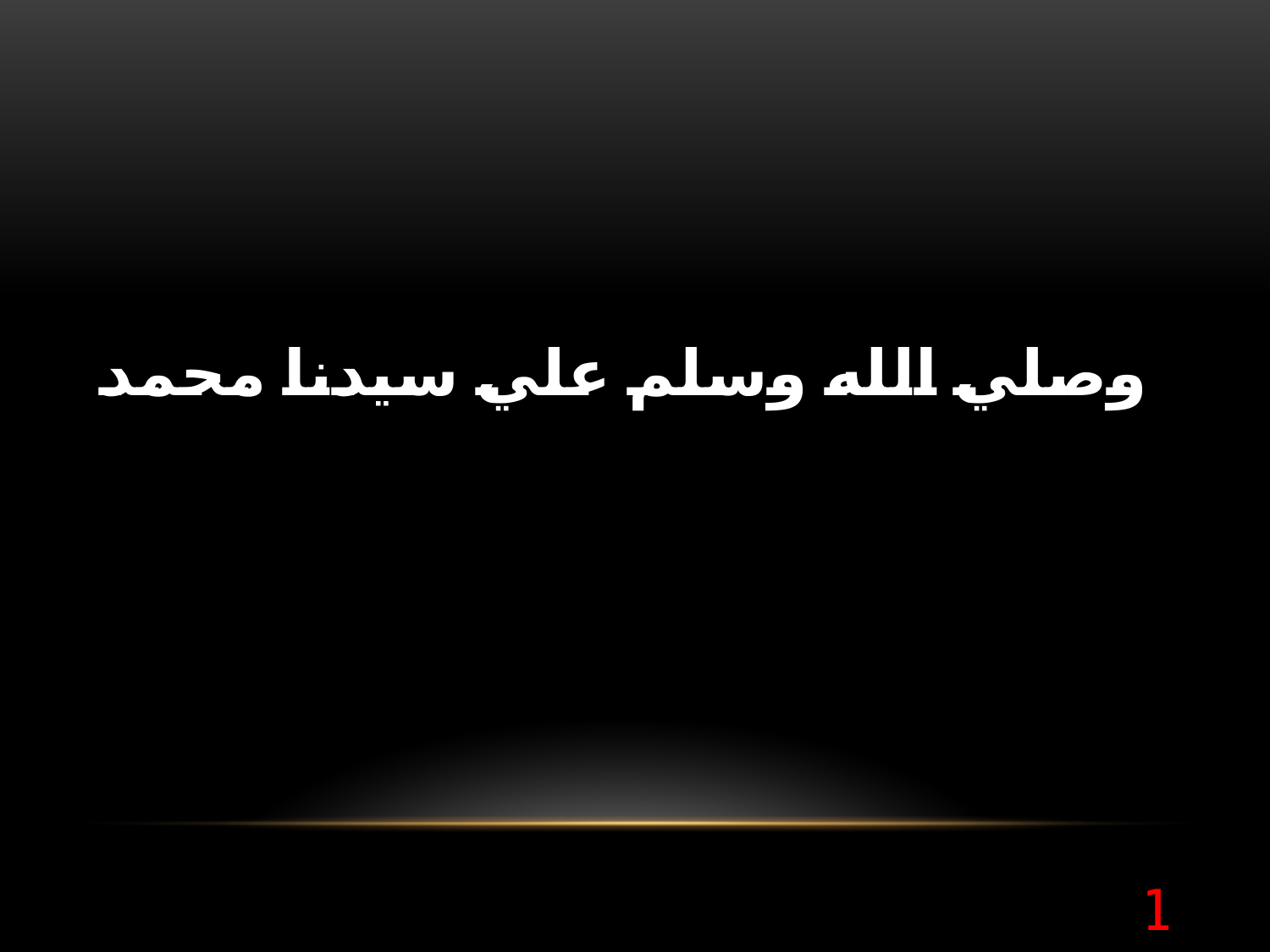

وصلي الله وسلم علي سيدنا محمد
1